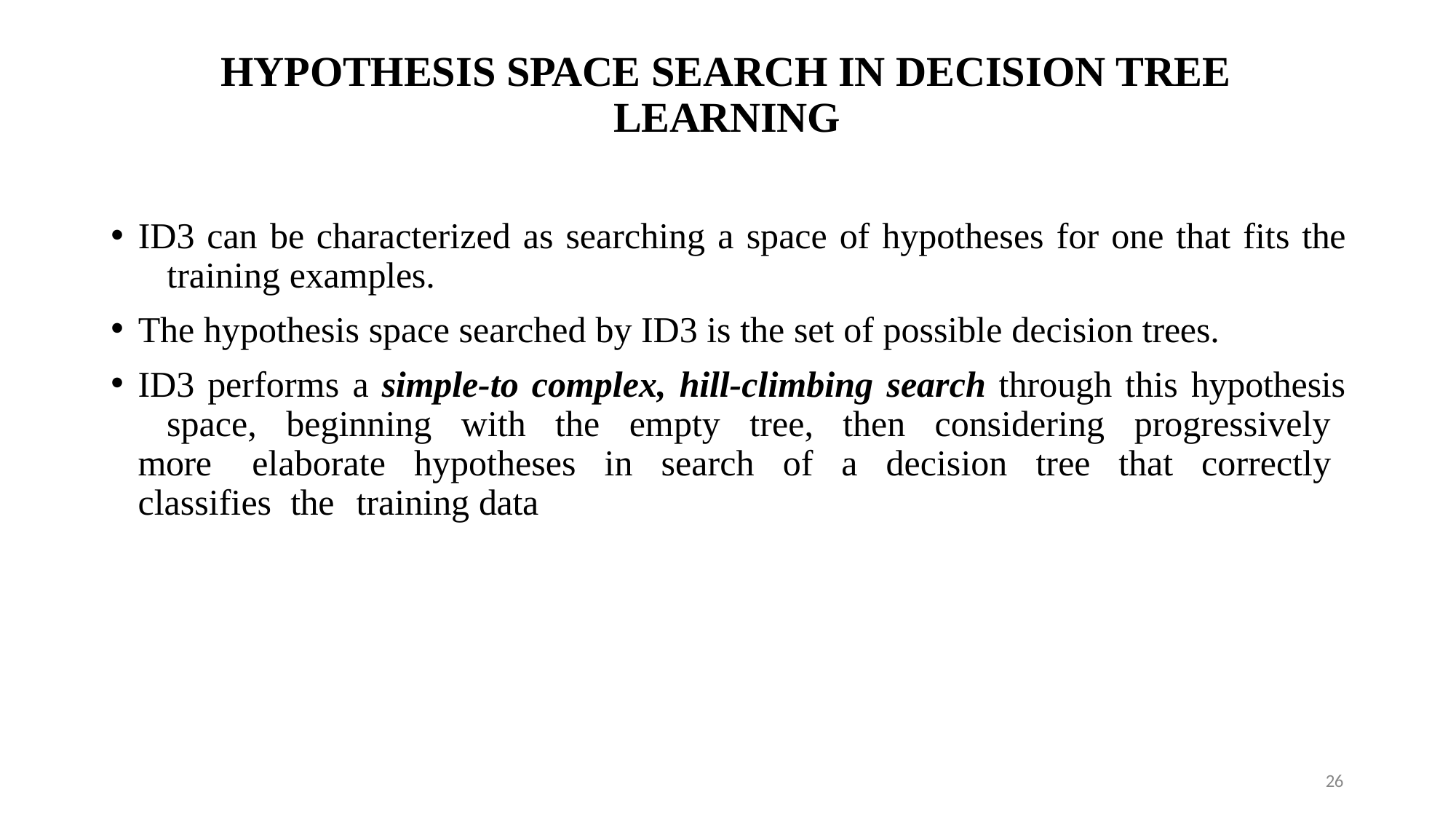

# HYPOTHESIS SPACE SEARCH IN DECISION TREE LEARNING
ID3 can be characterized as searching a space of hypotheses for one that fits the 	training examples.
The hypothesis space searched by ID3 is the set of possible decision trees.
ID3 performs a simple-to complex, hill-climbing search through this hypothesis 	space,  beginning  with  the  empty  tree,  then  considering  progressively  more 	elaborate  hypotheses  in  search  of  a  decision  tree  that  correctly  classifies  the 	training data
26